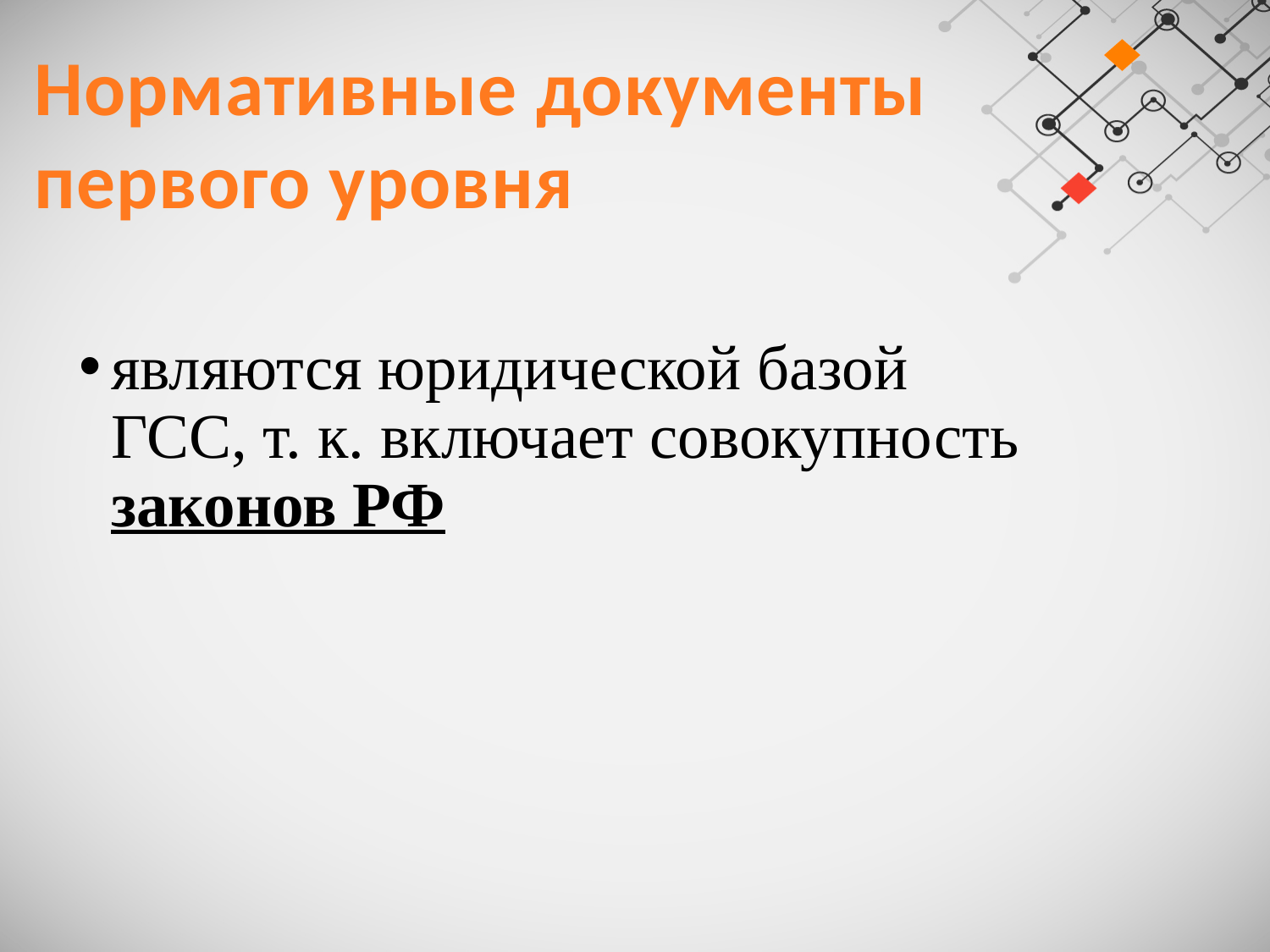

Нормативные документы
первого уровня
являются юридической базой ГСС, т. к. включает совокупность законов РФ